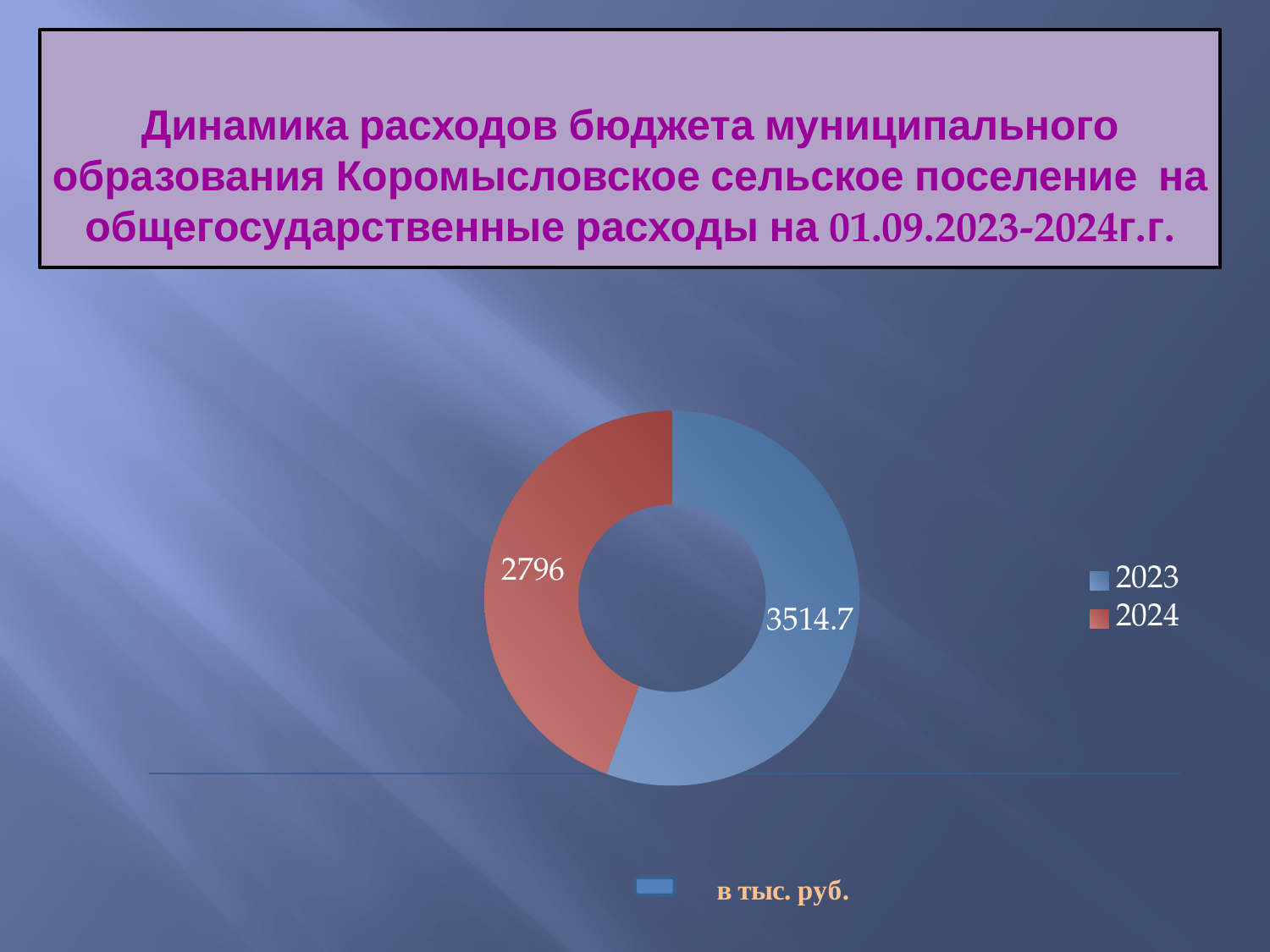

# Динамика расходов бюджета муниципального образования Коромысловское сельское поселение  на общегосударственные расходы на 01.09.2023-2024г.г.

### Chart

| Category | Столбец1 | Столбец2 |
|---|---|---|
| 2023 | 3514.7 | None |
| 2024 | 2796.0 | None |